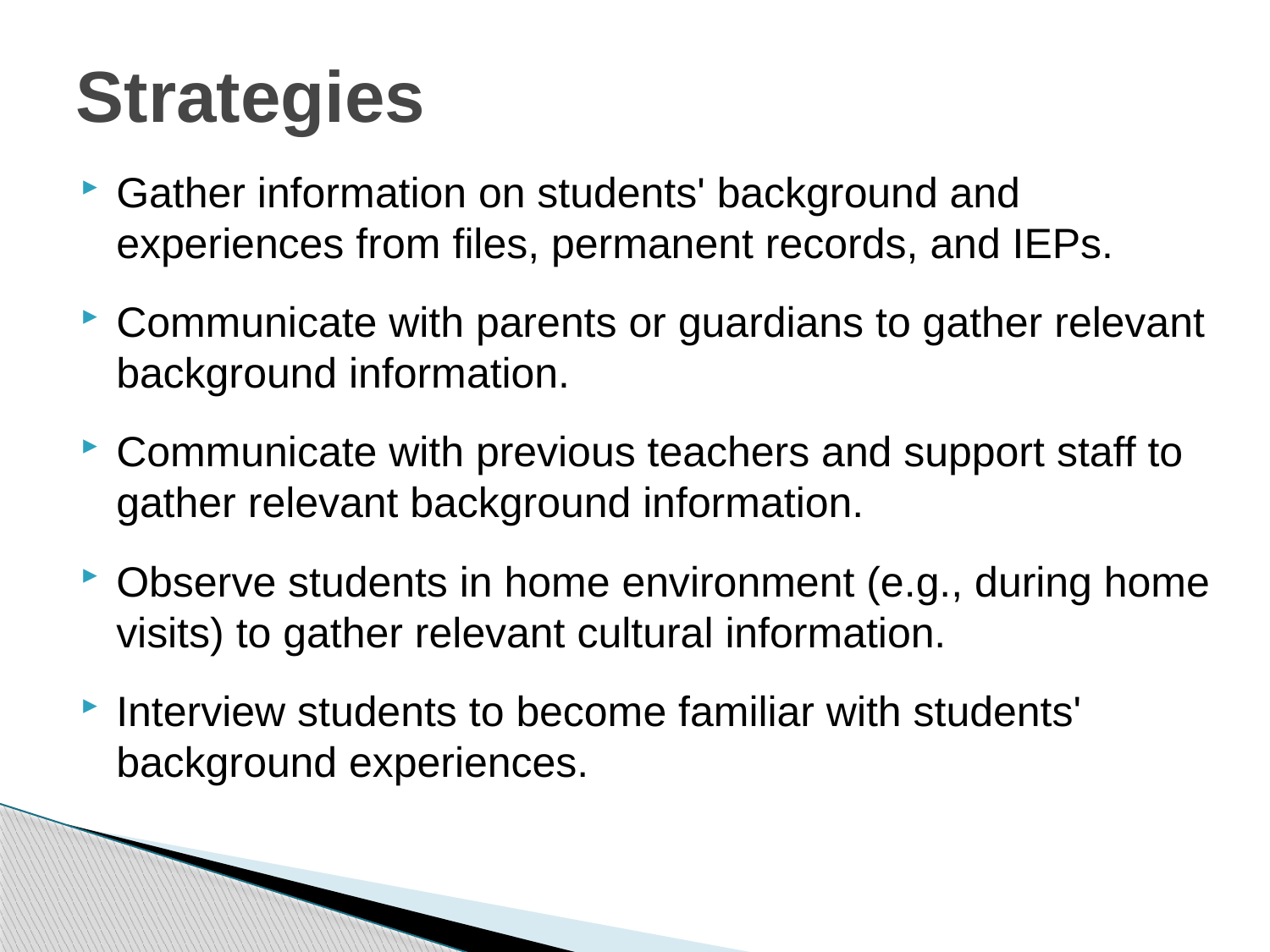

# Strategies
Gather information on students' background and experiences from files, permanent records, and IEPs.
Communicate with parents or guardians to gather relevant background information.
Communicate with previous teachers and support staff to gather relevant background information.
Observe students in home environment (e.g., during home visits) to gather relevant cultural information.
Interview students to become familiar with students' background experiences.